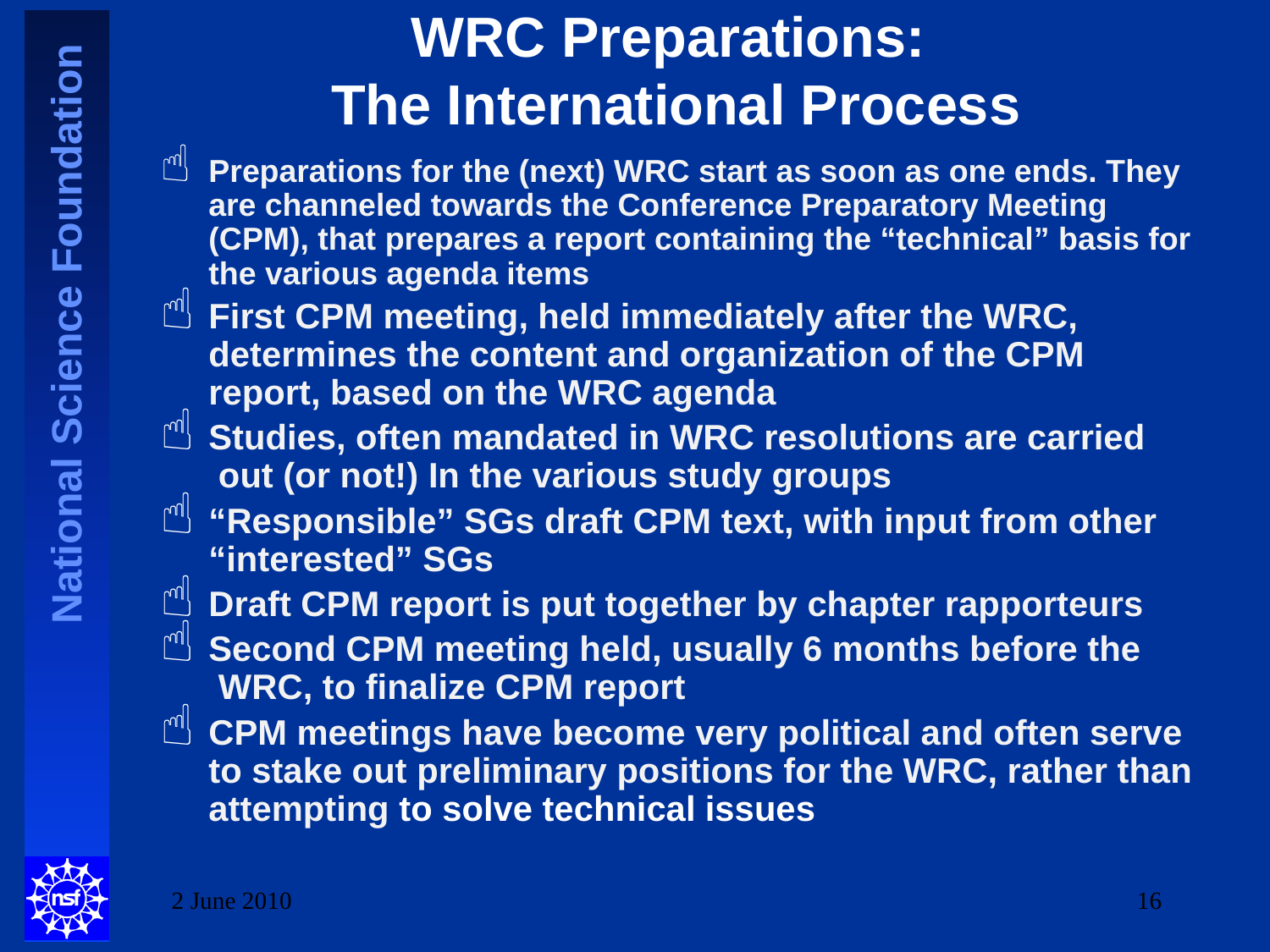

# WRC Preparations: The International Process
Preparations for the (next) WRC start as soon as one ends. They are channeled towards the Conference Preparatory Meeting (CPM), that prepares a report containing the “technical” basis for the various agenda items
First CPM meeting, held immediately after the WRC, determines the content and organization of the CPM report, based on the WRC agenda
Studies, often mandated in WRC resolutions are carried
 out (or not!) In the various study groups
“Responsible” SGs draft CPM text, with input from other “interested” SGs
Draft CPM report is put together by chapter rapporteurs
Second CPM meeting held, usually 6 months before the
 WRC, to finalize CPM report
CPM meetings have become very political and often serve to stake out preliminary positions for the WRC, rather than attempting to solve technical issues
2 June 2010
16